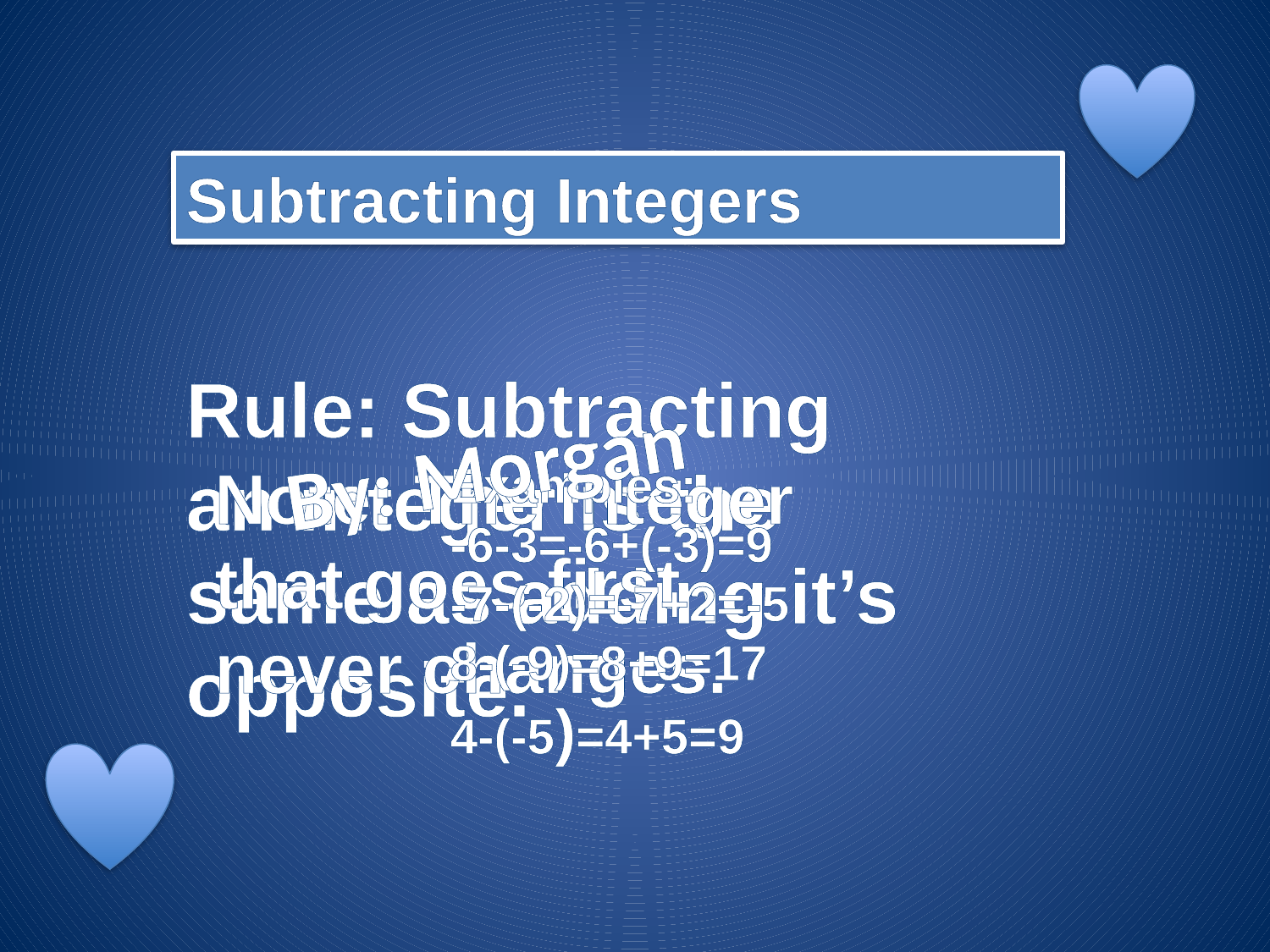

Subtracting Integers
Rule: Subtracting an integer is the same as adding it’s opposite.
By: Morgan
Note: The integer that goes first never changes.
Examples:
-6-3=-6+(-3)=9
-7-(-2)=-7+2=-5 8-(-9)=8+9=17
4-(-5)=4+5=9